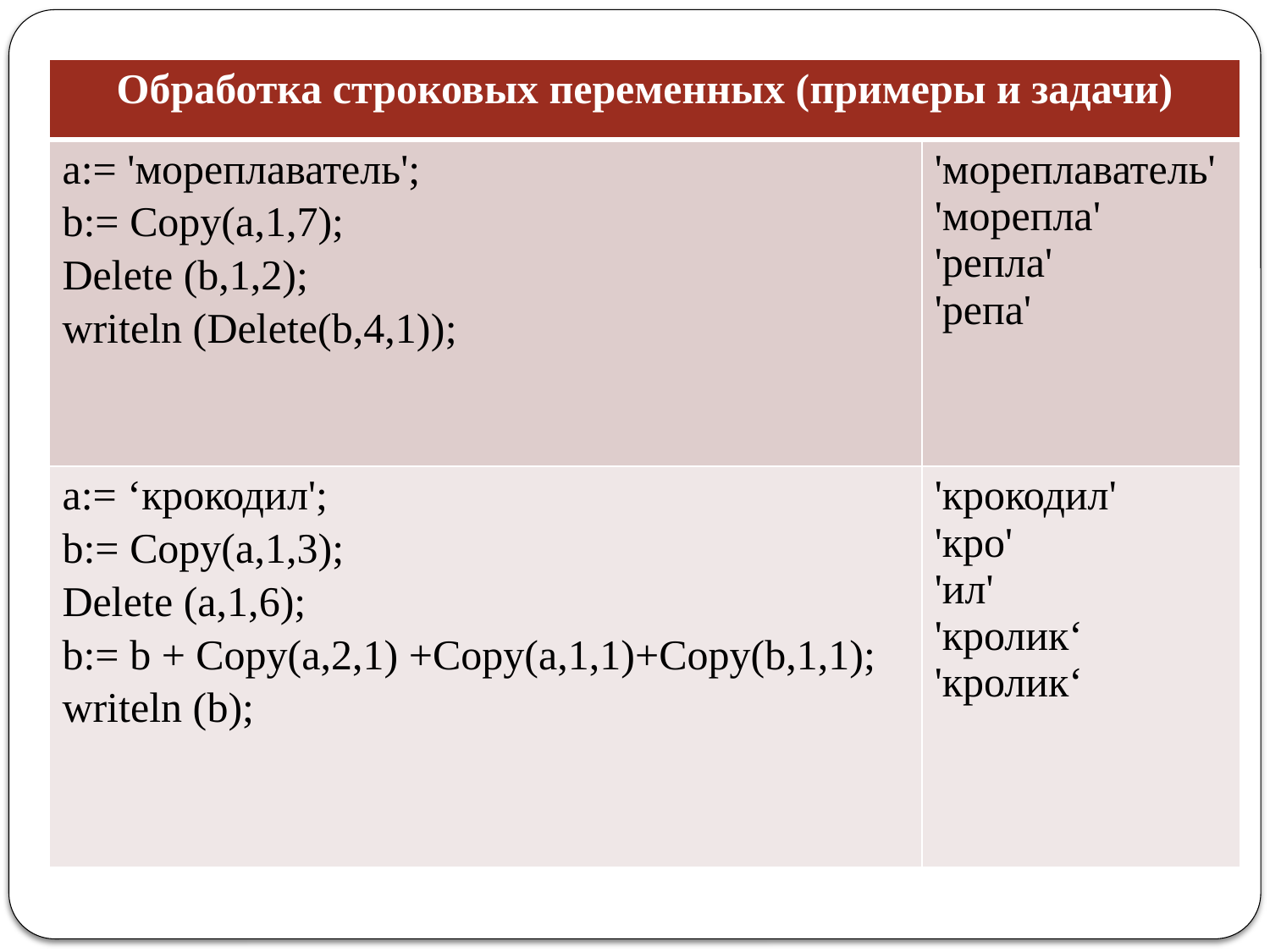

| Обработка строковых переменных (примеры и задачи) |  |
| --- | --- |
| a:= 'мореплаватель'; b:= Copy(a,1,7); Delete (b,1,2); writeln (Delete(b,4,1)); | 'мореплаватель' 'морепла' 'репла' 'репа' |
| a:= ‘крокодил'; b:= Copy(a,1,3); Delete (a,1,6); b:= b + Copy(a,2,1) +Copy(a,1,1)+Copy(b,1,1); writeln (b); | 'крокодил' 'кро' 'ил' 'кролик‘ 'кролик‘ |